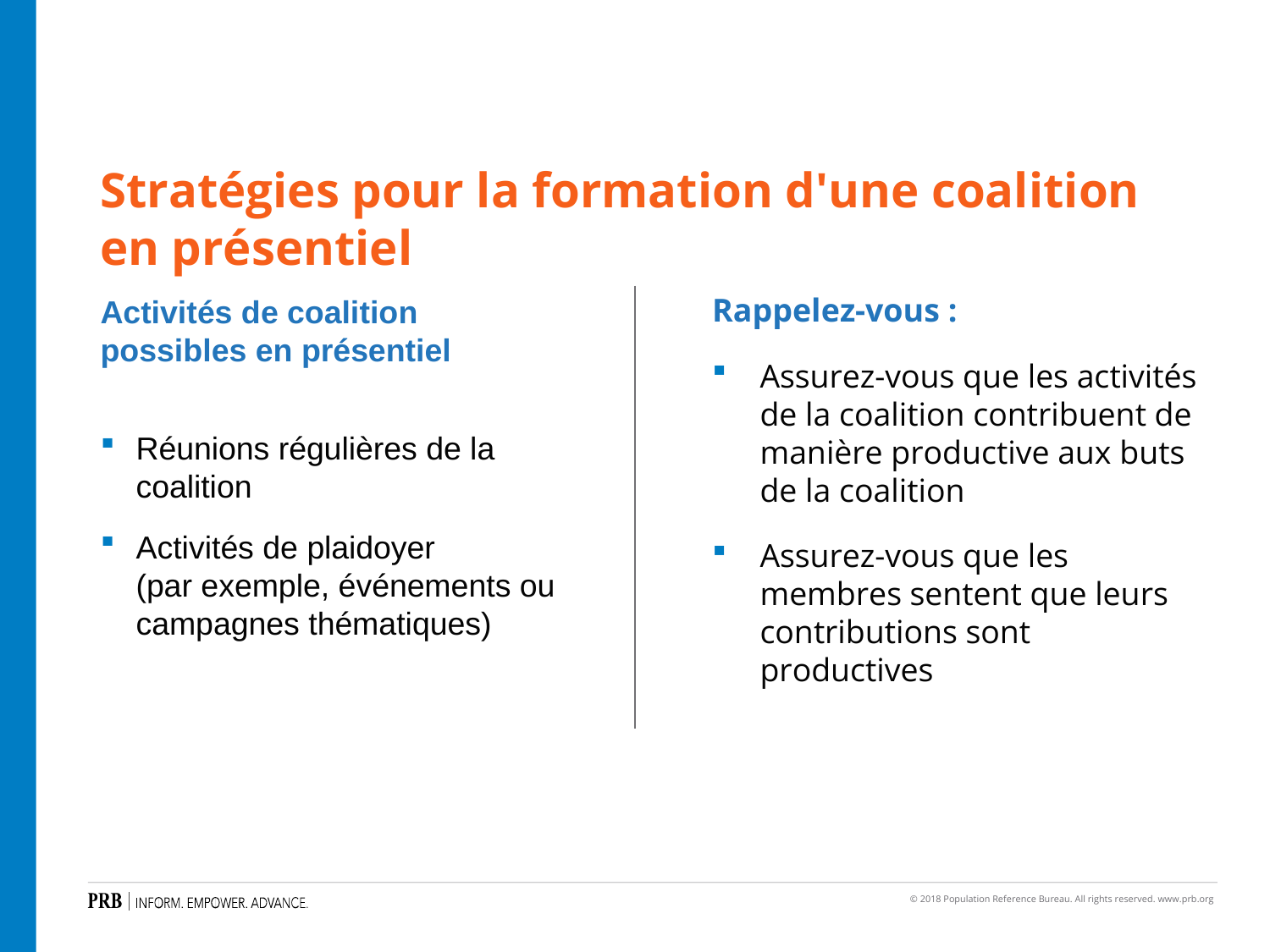

Stratégies pour la formation d'une coalition en présentiel
Rappelez-vous :
Assurez-vous que les activités de la coalition contribuent de manière productive aux buts de la coalition
Assurez-vous que les membres sentent que leurs contributions sont productives
Activités de coalition possibles en présentiel
Réunions régulières de la coalition
Activités de plaidoyer
(par exemple, événements ou campagnes thématiques)